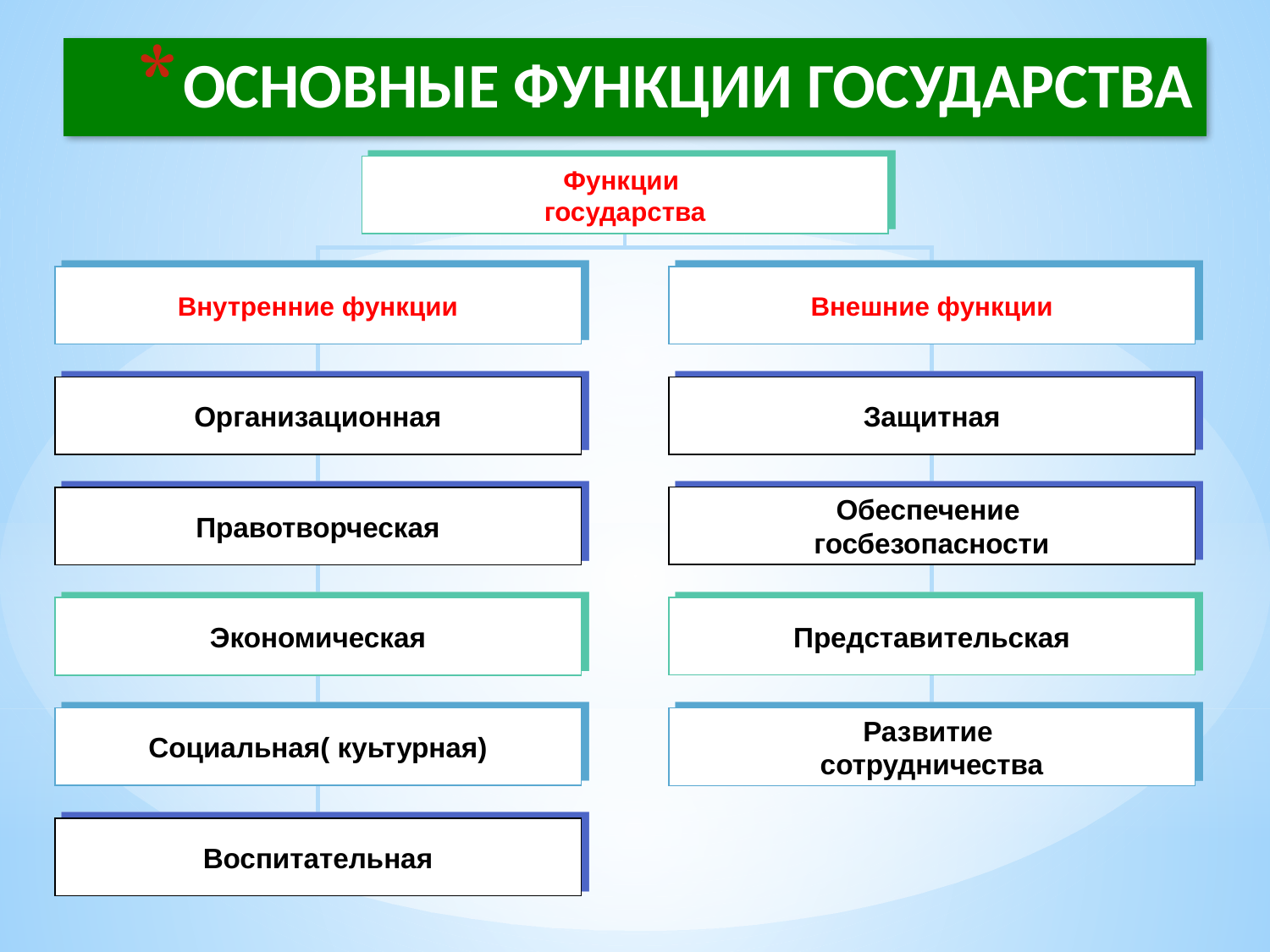

# ОСНОВНЫЕ ФУНКЦИИ ГОСУДАРСТВА
Функции
государства
Внутренние функции
Внешние функции
Организационная
Защитная
Правотворческая
Обеспечение
госбезопасности
Экономическая
Представительская
Социальная( куьтурная)
Развитие
сотрудничества
Воспитательная